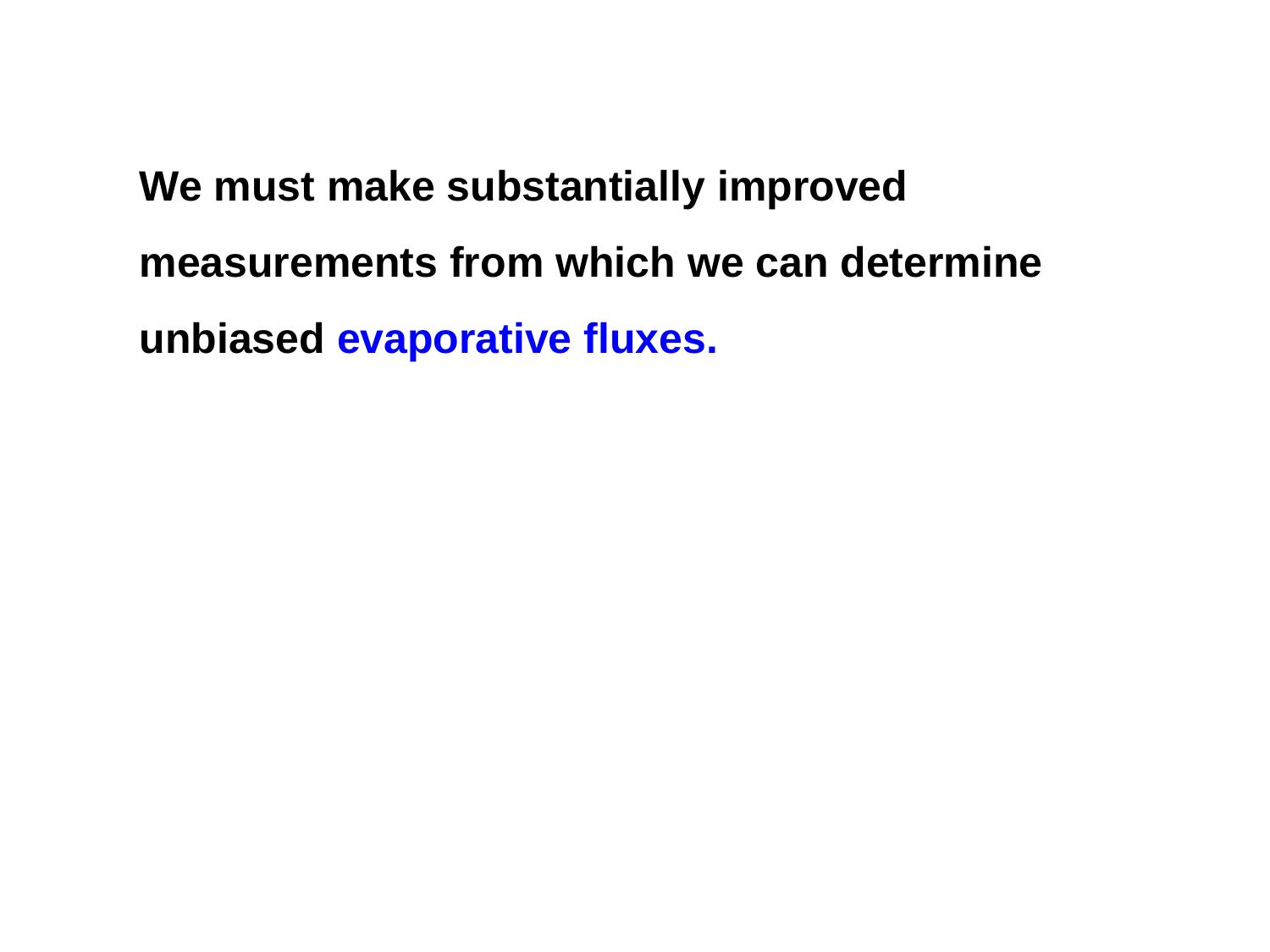

We must make substantially improved measurements from which we can determine unbiased evaporative fluxes.